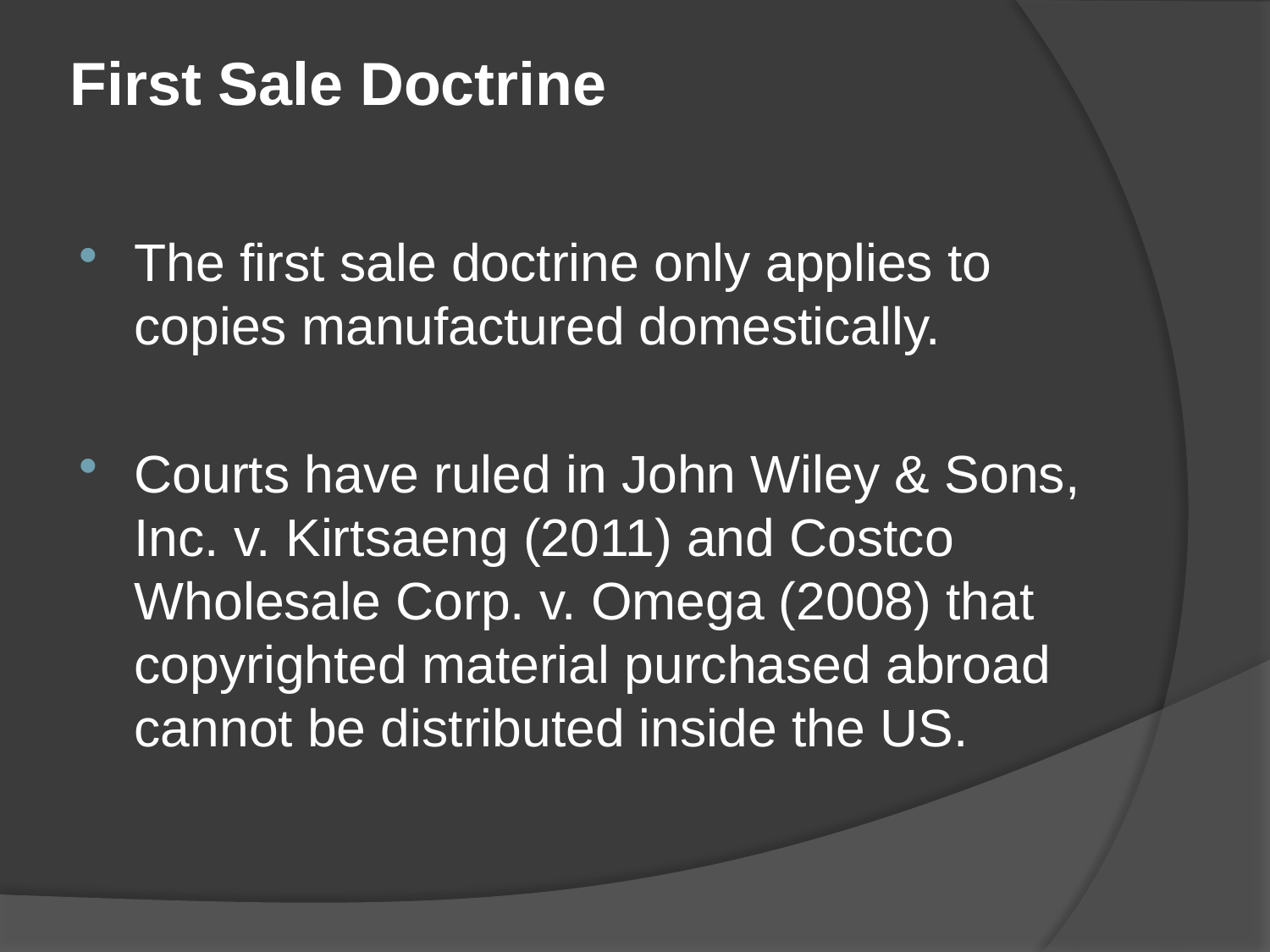

# First Sale Doctrine
The first sale doctrine only applies to copies manufactured domestically.

Courts have ruled in John Wiley & Sons, Inc. v. Kirtsaeng (2011) and Costco Wholesale Corp. v. Omega (2008) that copyrighted material purchased abroad cannot be distributed inside the US.